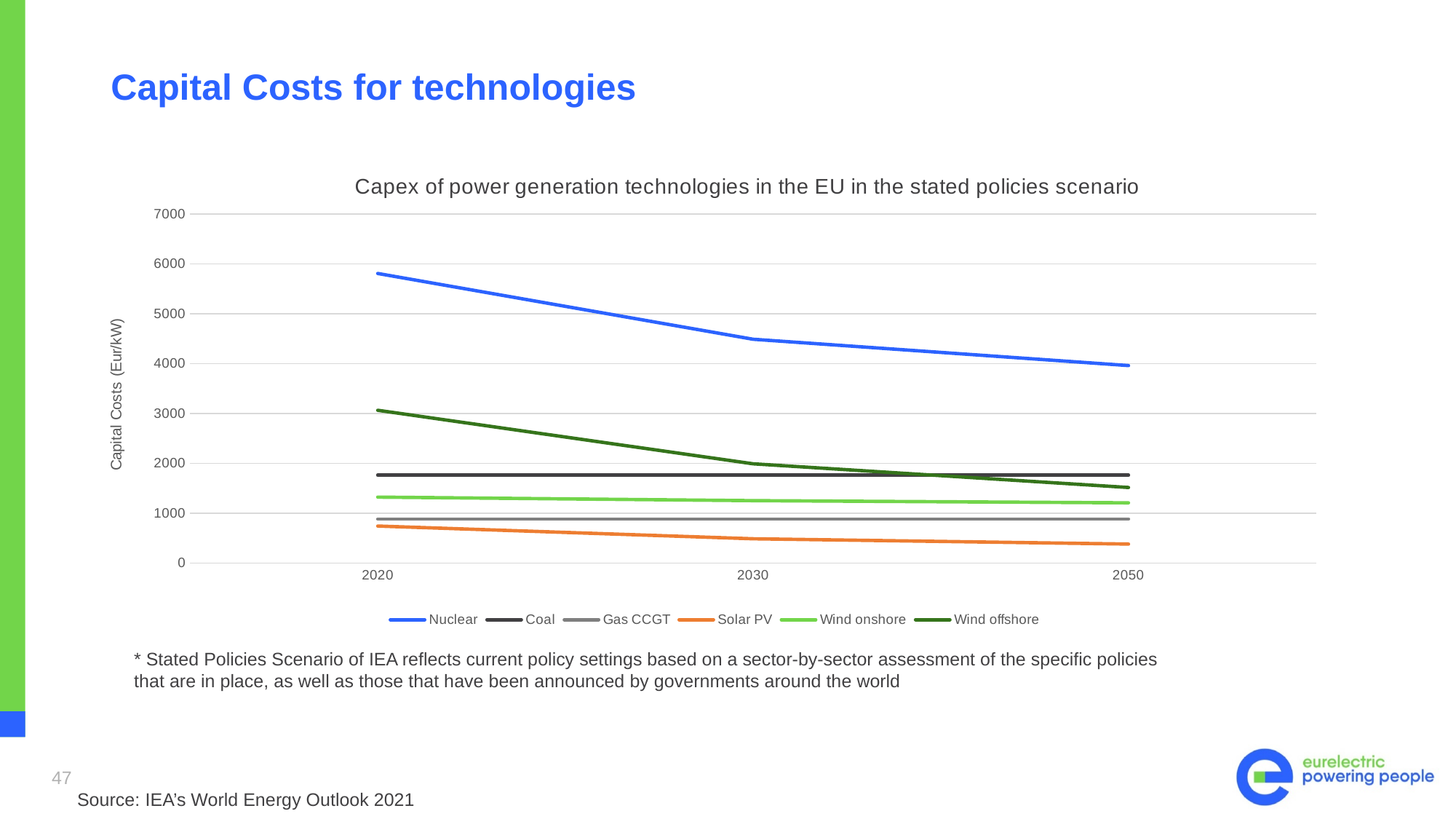

# Capital Costs for technologies

### Chart: Capex of power generation technologies in the EU in the stated policies scenario

| Category | Nuclear | Coal | Gas CCGT | Solar PV | Wind onshore | Wind offshore |
|---|---|---|---|---|---|---|
| 2020 | 5808.0 | 1760.0 | 880.0 | 739.2 | 1320.0 | 3062.4 |
| 2030 | 4488.0 | 1760.0 | 880.0 | 484.0 | 1249.6 | 1988.8 |
| 2050 | 3960.0 | 1760.0 | 880.0 | 378.4 | 1205.6 | 1513.6 |
* Stated Policies Scenario of IEA reflects current policy settings based on a sector-by-sector assessment of the specific policies that are in place, as well as those that have been announced by governments around the world
47
Source: IEA’s World Energy Outlook 2021